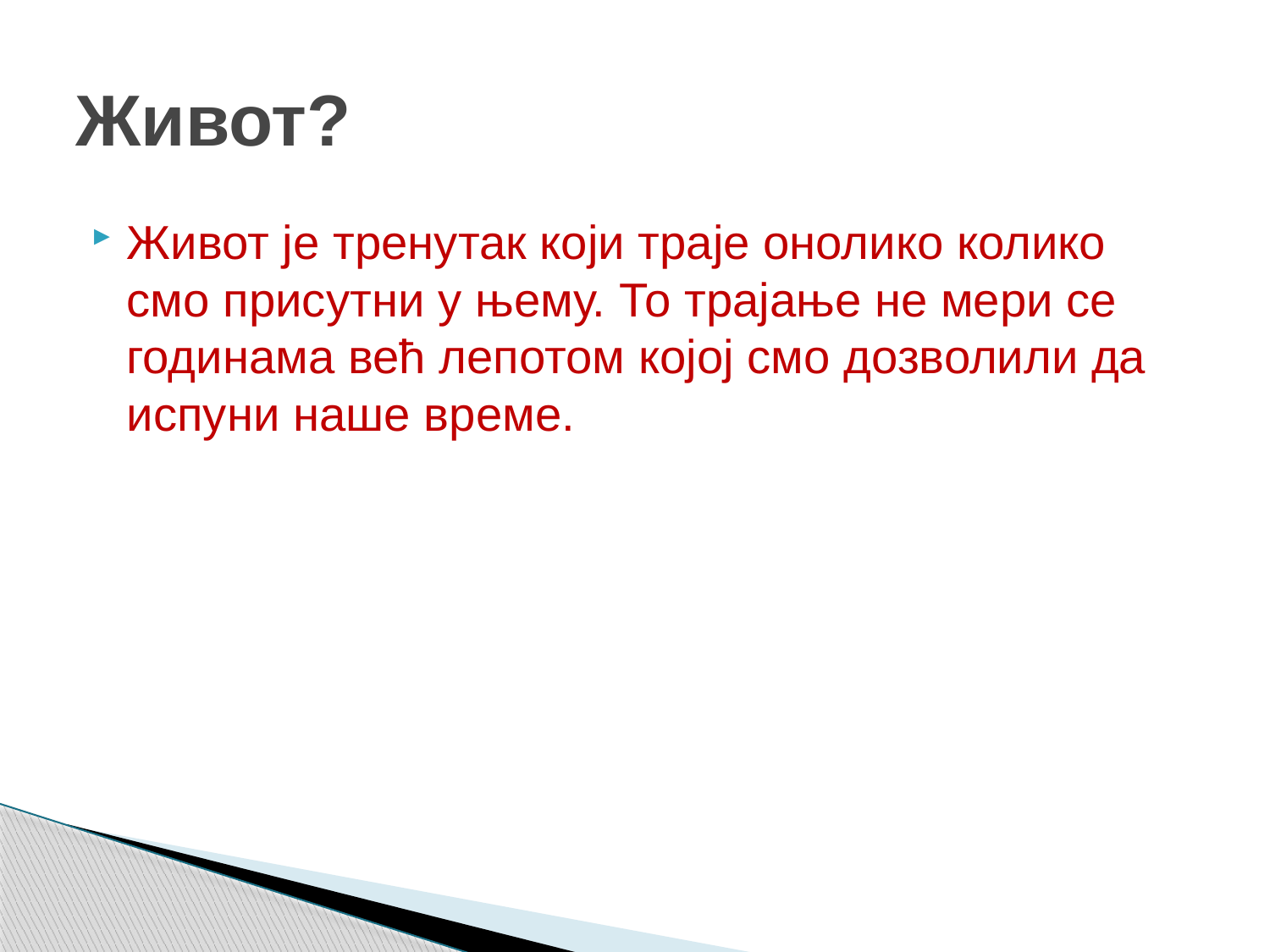

# Живот?
Живот је тренутак који траје онолико колико смо присутни у њему. То трајање не мери се годинама већ лепотом којој смо дозволили да испуни наше време.